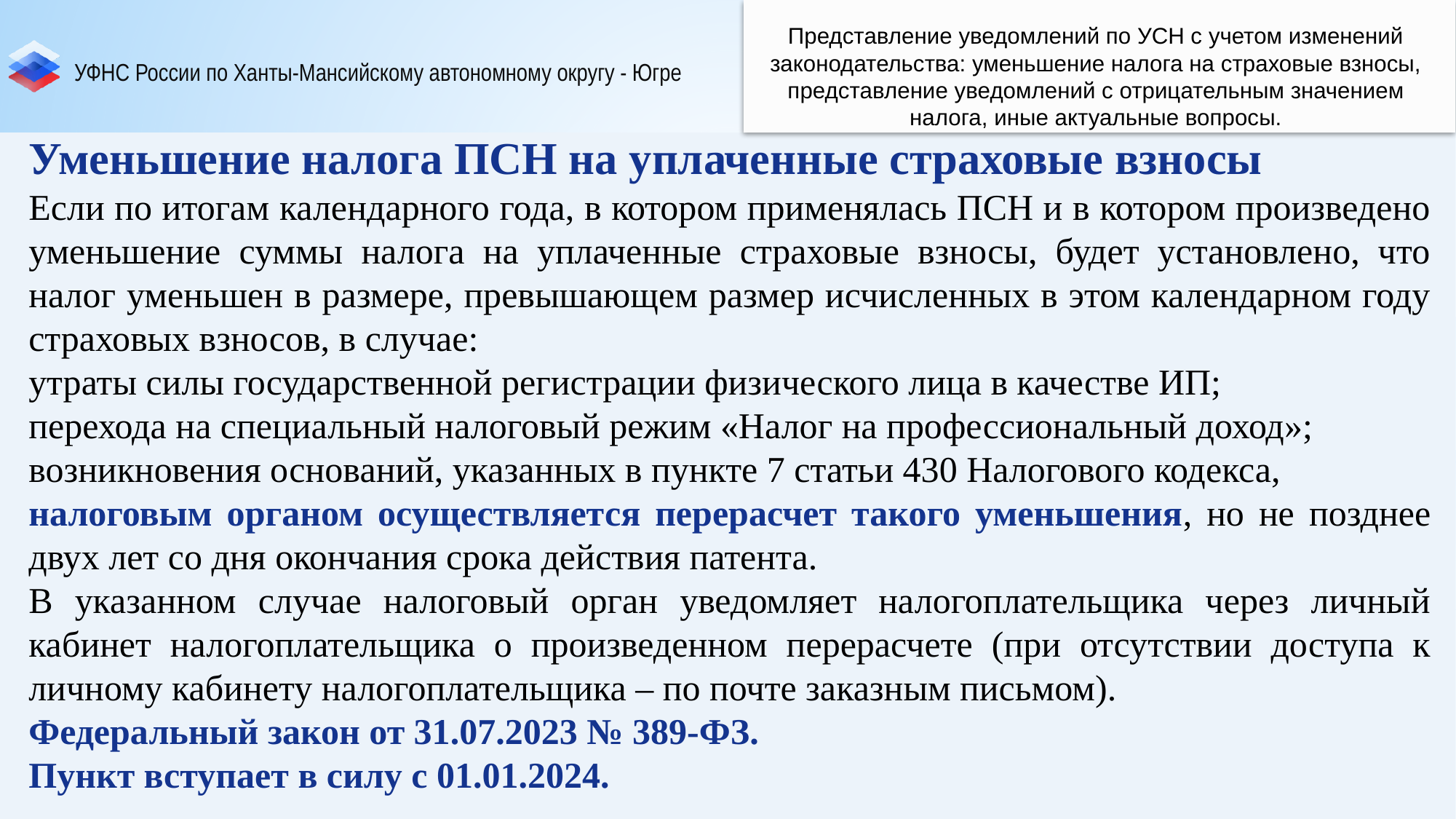

Представление уведомлений по УСН с учетом изменений законодательства: уменьшение налога на страховые взносы, представление уведомлений с отрицательным значением налога, иные актуальные вопросы.
Уменьшение налога ПСН на уплаченные страховые взносы
Если по итогам календарного года, в котором применялась ПСН и в котором произведено уменьшение суммы налога на уплаченные страховые взносы, будет установлено, что налог уменьшен в размере, превышающем размер исчисленных в этом календарном году страховых взносов, в случае:
утраты силы государственной регистрации физического лица в качестве ИП;
перехода на специальный налоговый режим «Налог на профессиональный доход»;
возникновения оснований, указанных в пункте 7 статьи 430 Налогового кодекса,
налоговым органом осуществляется перерасчет такого уменьшения, но не позднее двух лет со дня окончания срока действия патента.
В указанном случае налоговый орган уведомляет налогоплательщика через личный кабинет налогоплательщика о произведенном перерасчете (при отсутствии доступа к личному кабинету налогоплательщика – по почте заказным письмом).
Федеральный закон от 31.07.2023 № 389-ФЗ.
Пункт вступает в силу с 01.01.2024.